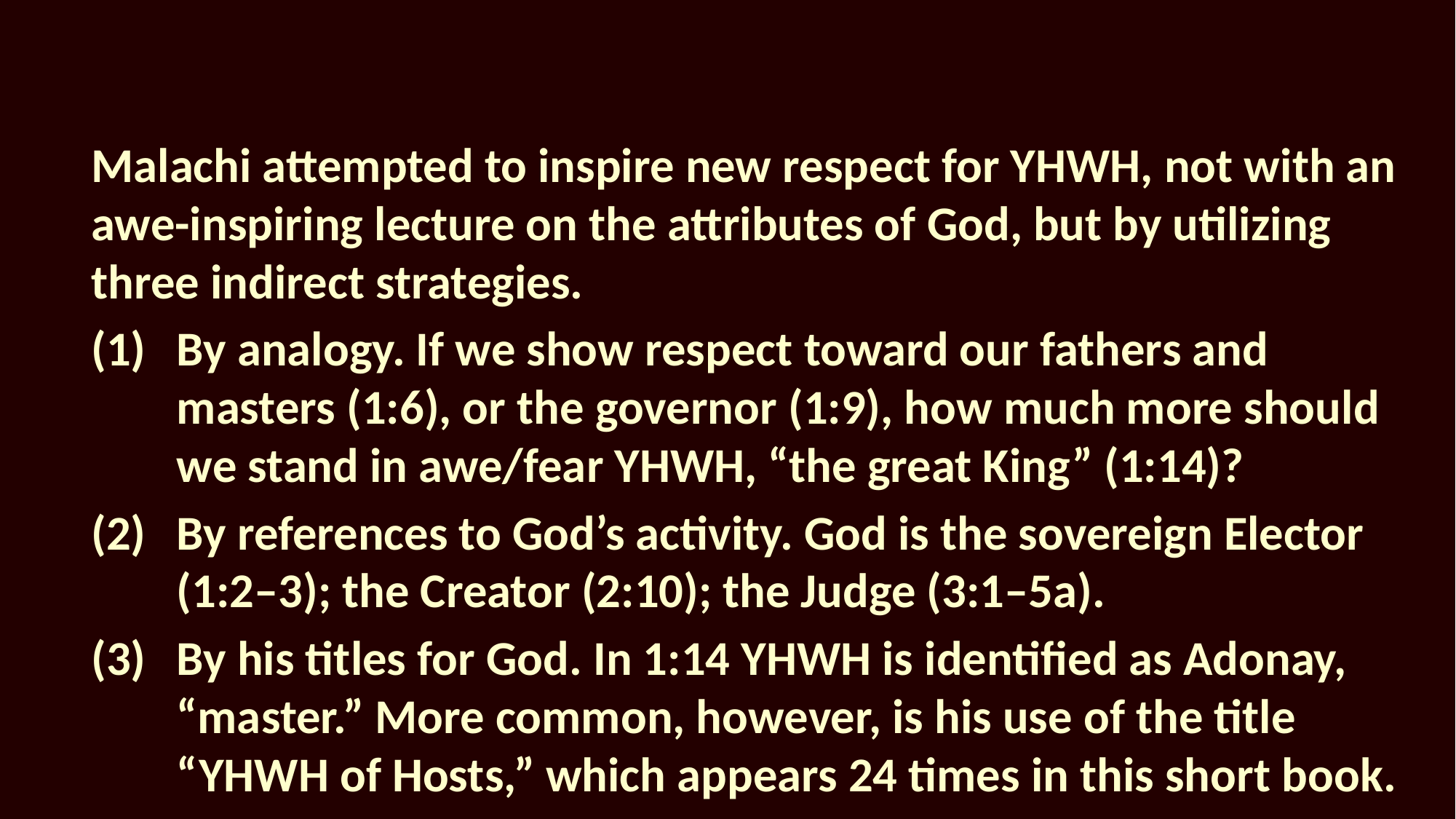

Malachi attempted to inspire new respect for YHWH, not with an awe-inspiring lecture on the attributes of God, but by utilizing three indirect strategies.
By analogy. If we show respect toward our fathers and masters (1:6), or the governor (1:9), how much more should we stand in awe/fear YHWH, “the great King” (1:14)?
By references to God’s activity. God is the sovereign Elector (1:2–3); the Creator (2:10); the Judge (3:1–5a).
By his titles for God. In 1:14 YHWH is identified as Adonay, “master.” More common, however, is his use of the title “YHWH of Hosts,” which appears 24 times in this short book.